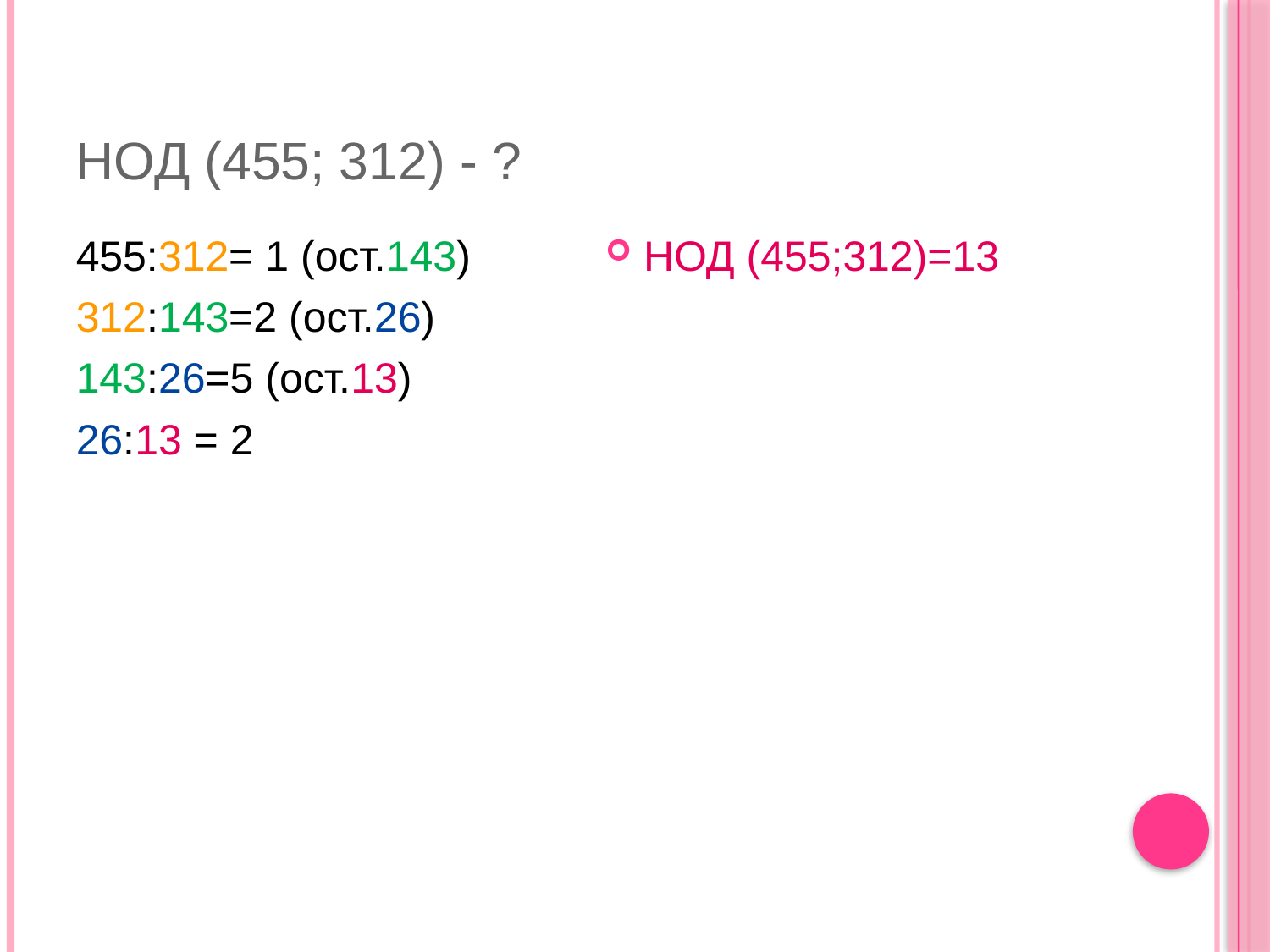

# НОД (455; 312) - ?
455:312= 1 (ост.143)
312:143=2 (ост.26)
143:26=5 (ост.13)
26:13 = 2

НОД (455;312)=13